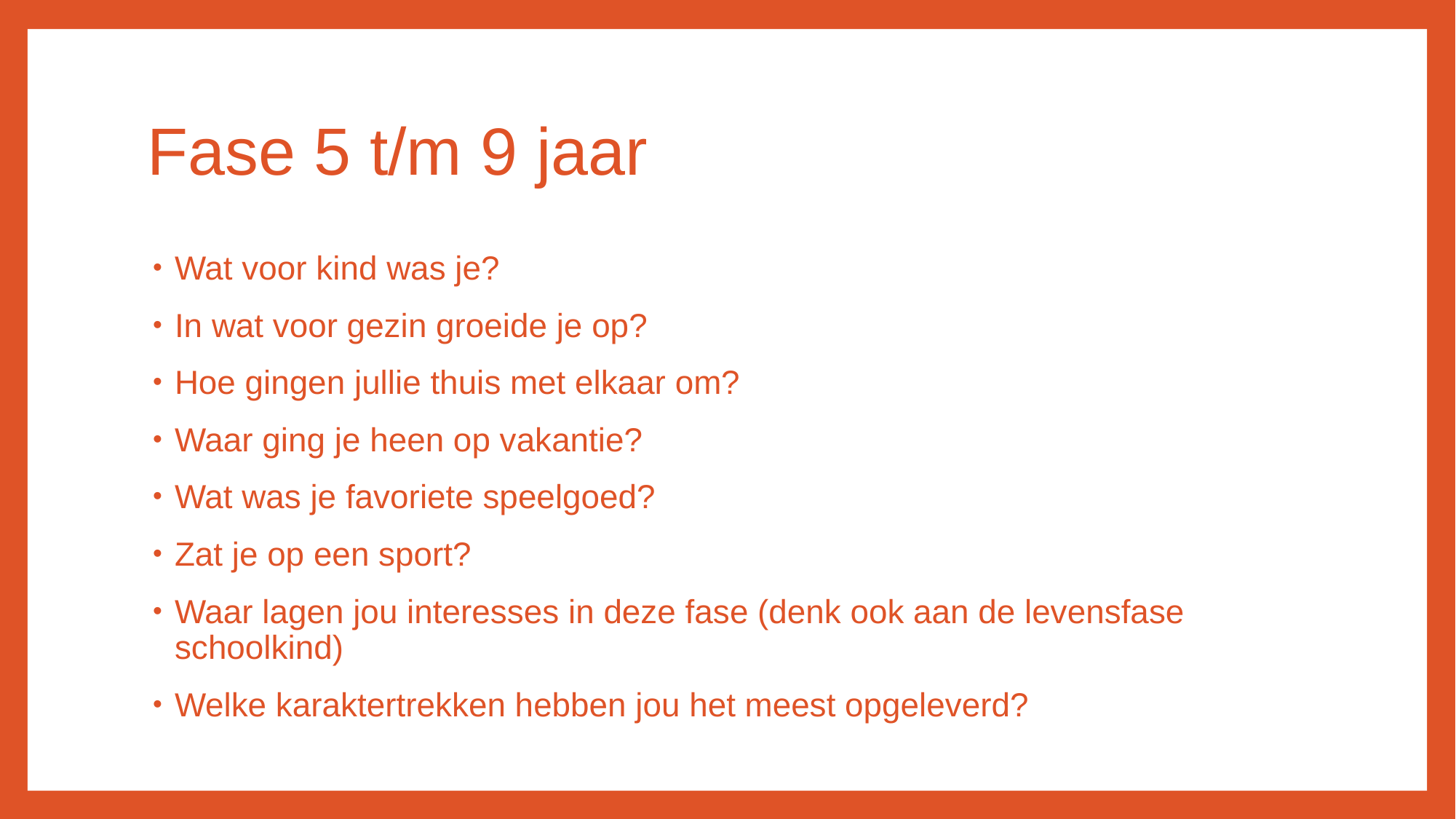

# Fase 5 t/m 9 jaar
Wat voor kind was je?
In wat voor gezin groeide je op?
Hoe gingen jullie thuis met elkaar om?
Waar ging je heen op vakantie?
Wat was je favoriete speelgoed?
Zat je op een sport?
Waar lagen jou interesses in deze fase (denk ook aan de levensfase schoolkind)
Welke karaktertrekken hebben jou het meest opgeleverd?